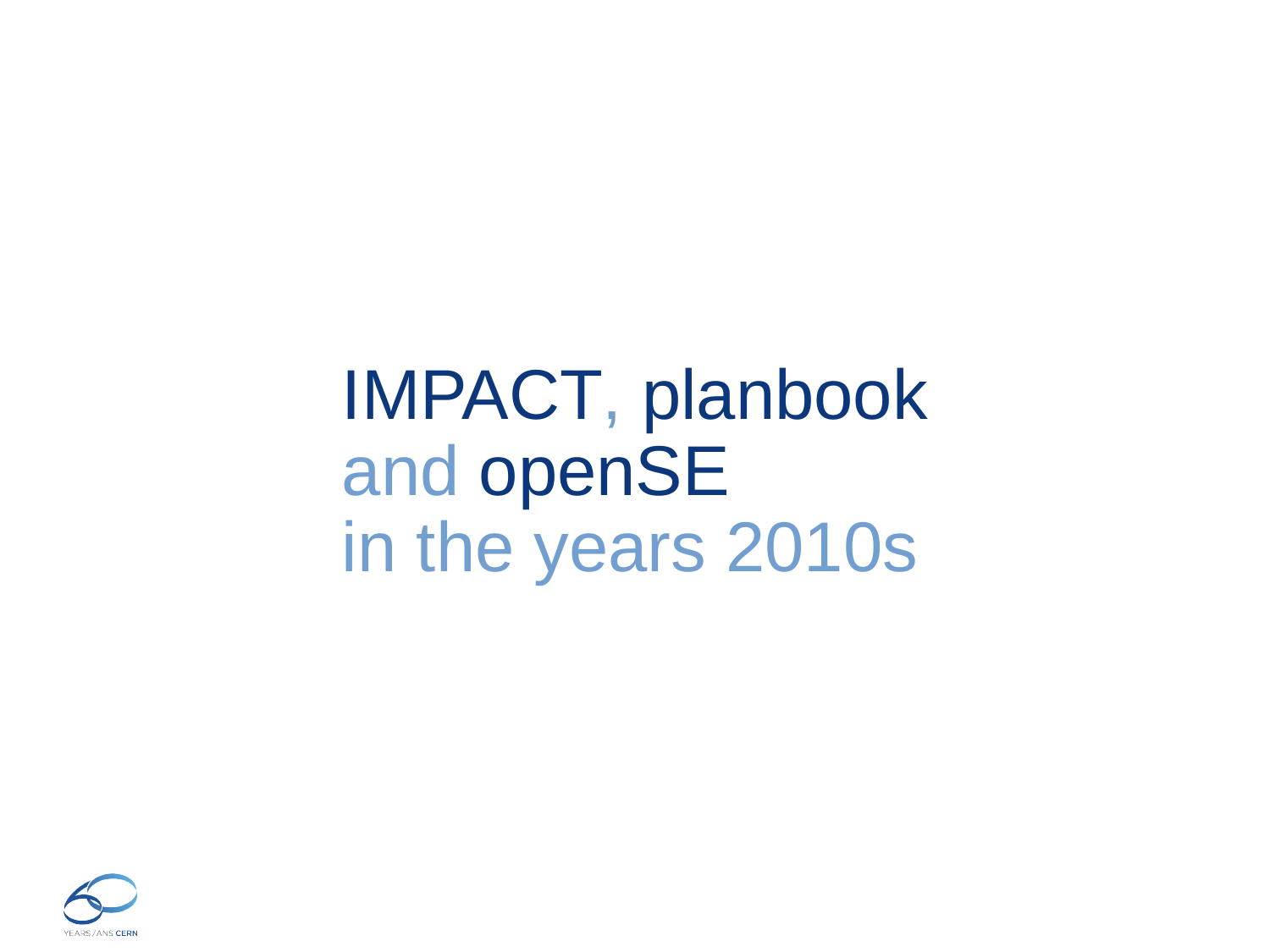

IMPACT, planbook
and openSE
in the years 2010s